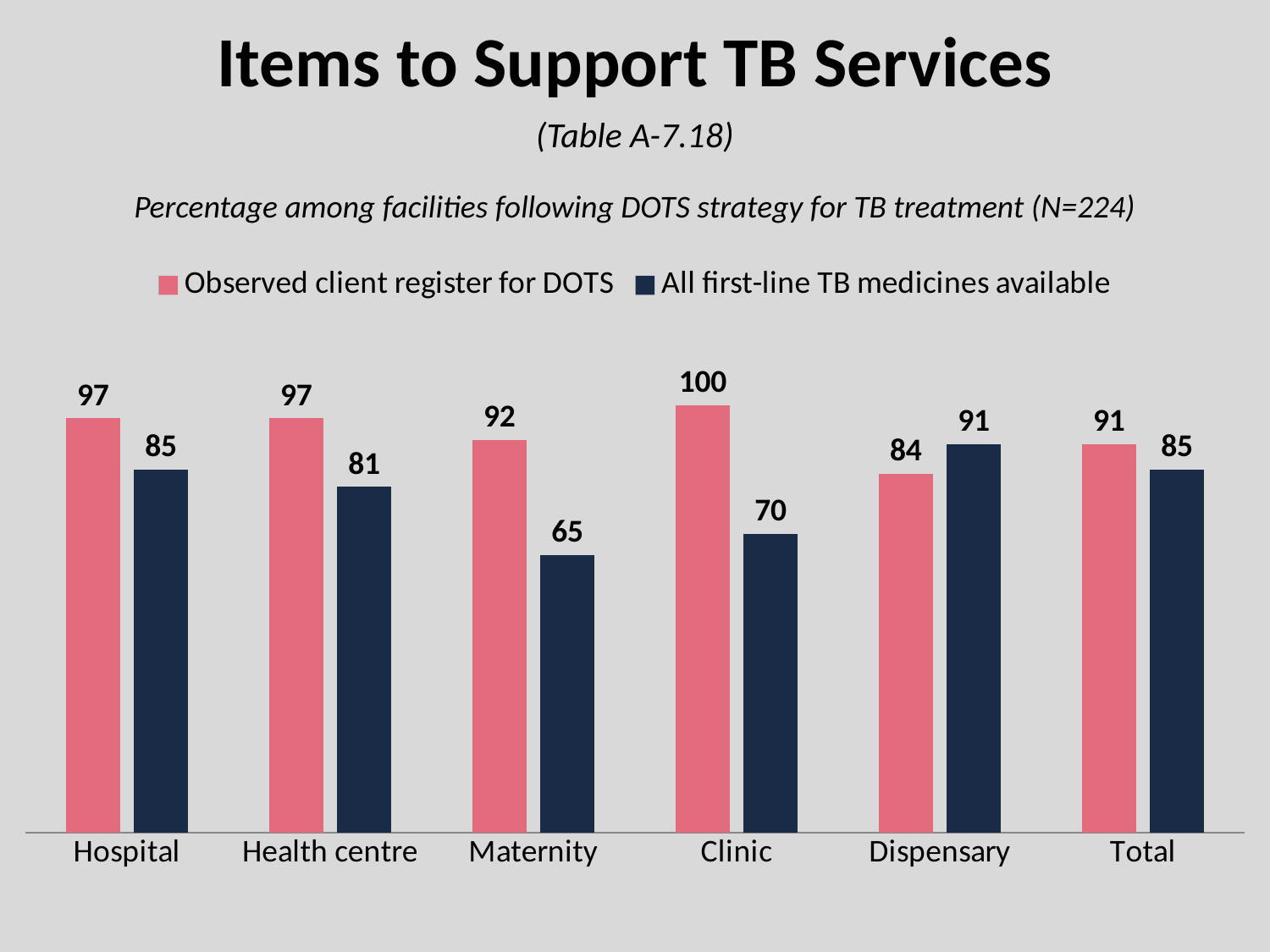

# Items to Support TB Services
(Table A-7.18)
Percentage among facilities following DOTS strategy for TB treatment (N=224)

### Chart

| Category | Observed client register for DOTS | All first-line TB medicines available |
|---|---|---|
| Hospital | 97.0 | 85.0 |
| Health centre | 97.0 | 81.0 |
| Maternity | 92.0 | 65.0 |
| Clinic | 100.0 | 70.0 |
| Dispensary | 84.0 | 91.0 |
| Total | 91.0 | 85.0 |